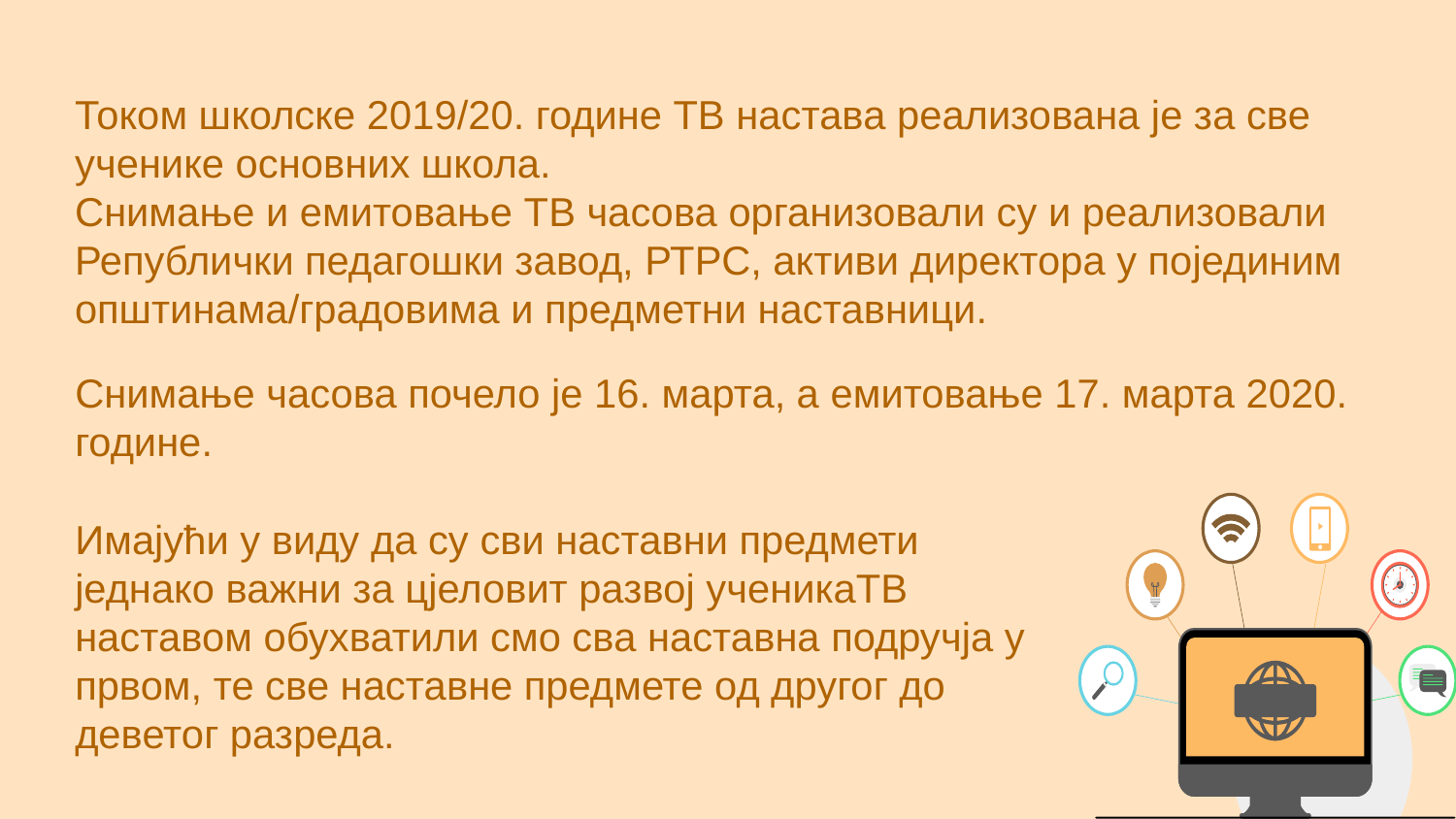

Током школске 2019/20. године ТВ настава реализована је за све ученике основних школа.
Снимање и емитовање ТВ часова организовали су и реализовали Републички педагошки завод, РТРС, активи директора у појединим општинама/градовима и предметни наставници.
Снимање часова почело је 16. марта, а емитовање 17. марта 2020. године.

Имајући у виду да су сви наставни предмети једнако важни за цјеловит развој ученикаТВ наставом обухватили смо сва наставна подручја у првом, те све наставне предмете од другог до деветог разреда.